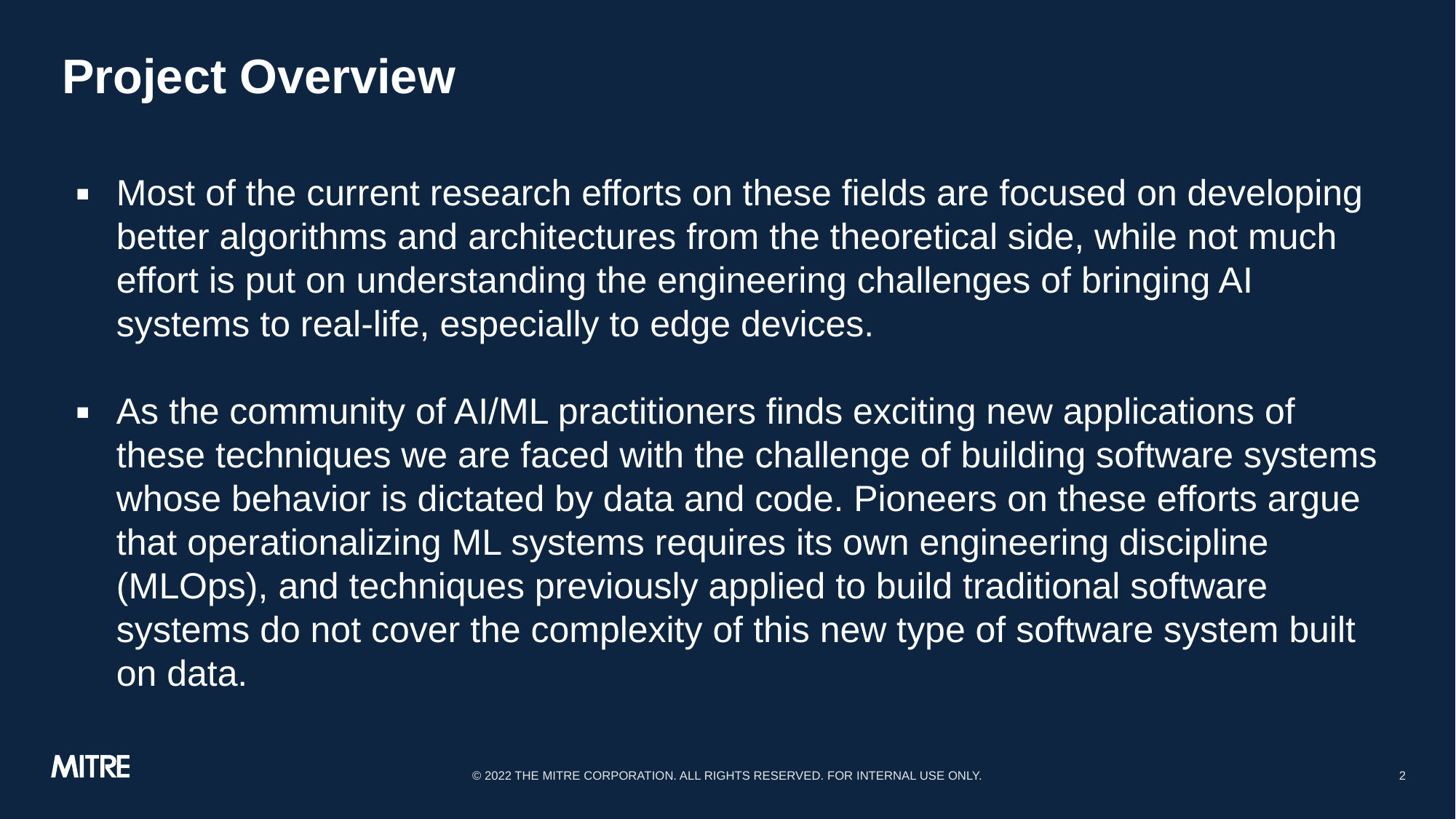

# Project Overview
Most of the current research efforts on these fields are focused on developing better algorithms and architectures from the theoretical side, while not much effort is put on understanding the engineering challenges of bringing AI systems to real-life, especially to edge devices.

As the community of AI/ML practitioners finds exciting new applications of these techniques we are faced with the challenge of building software systems whose behavior is dictated by data and code. Pioneers on these efforts argue that operationalizing ML systems requires its own engineering discipline (MLOps), and techniques previously applied to build traditional software systems do not cover the complexity of this new type of software system built on data.
© 2022 THE MITRE CORPORATION. ALL RIGHTS RESERVED. FOR INTERNAL USE ONLY.
2